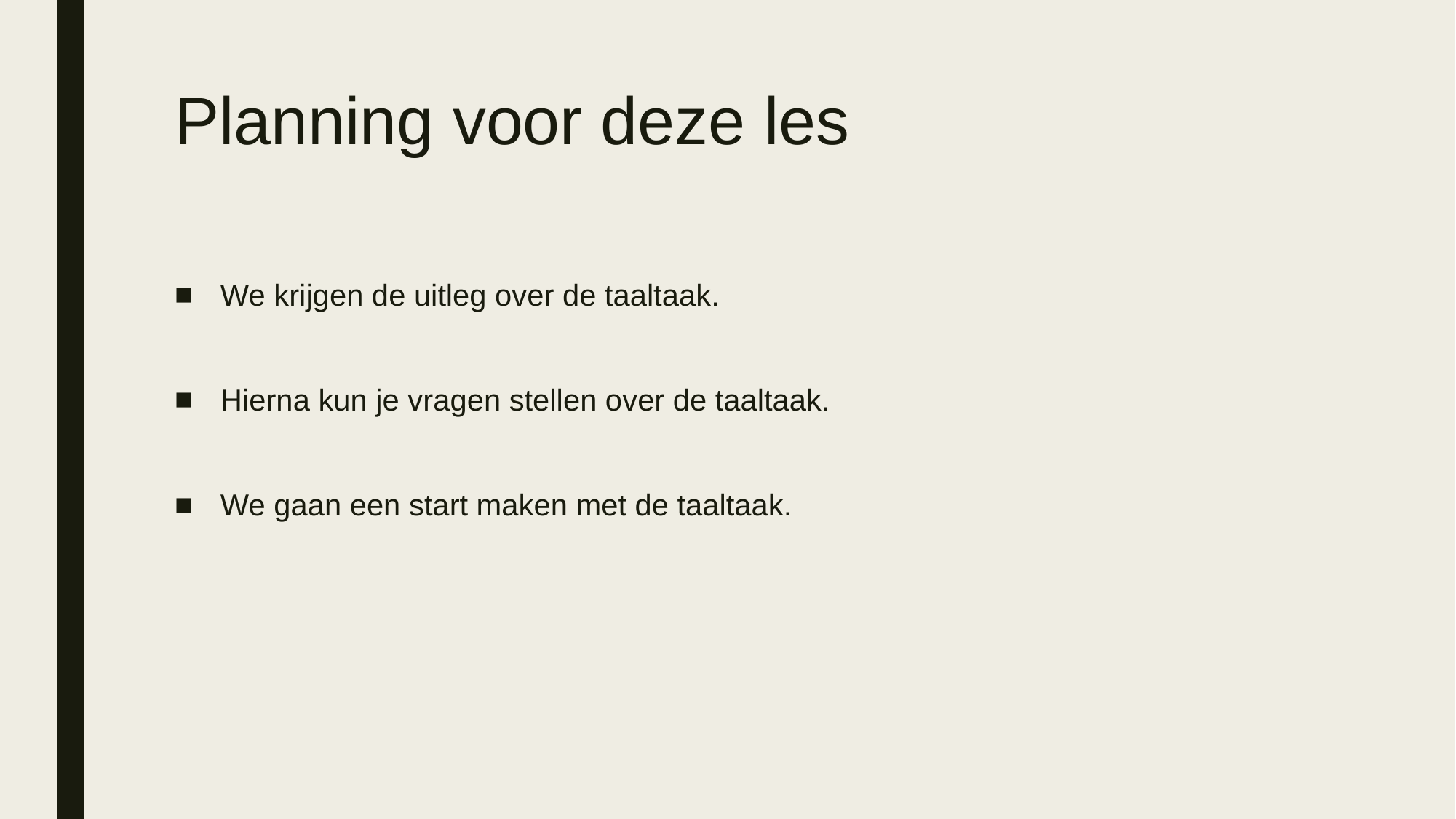

# Planning voor deze les
We krijgen de uitleg over de taaltaak.

Hierna kun je vragen stellen over de taaltaak.

We gaan een start maken met de taaltaak.